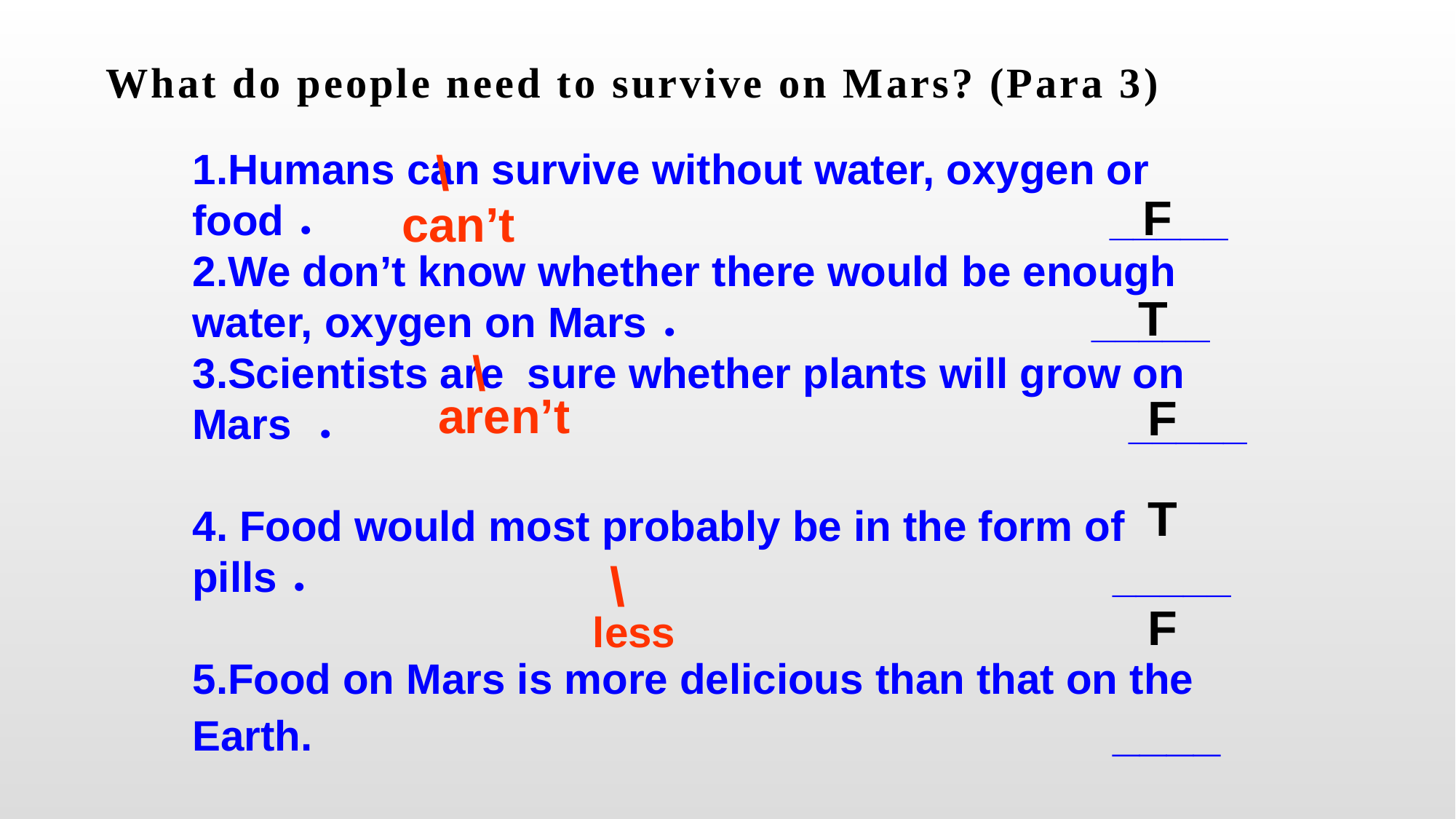

What do people need to survive on Mars? (Para 3)
1.Humans can survive without water, oxygen or food．　　　　　　　　　　　　　　　　　　_____
2.We don’t know whether there would be enough water, oxygen on Mars．　　　　　　　　　_____
3.Scientists are  sure whether plants will grow on Mars ．　　　　　　　　　　　　　　　　　　_____
4. Food would most probably be in the form of pills． 　　　　　　　　　　　　　　　　　　_____
5.Food on Mars is more delicious than that on the Earth. 　　　　　　　　　　　　　　　　　　　　　 ____
\
can’t
 F
T
\
aren’t
F
T
\
less
F